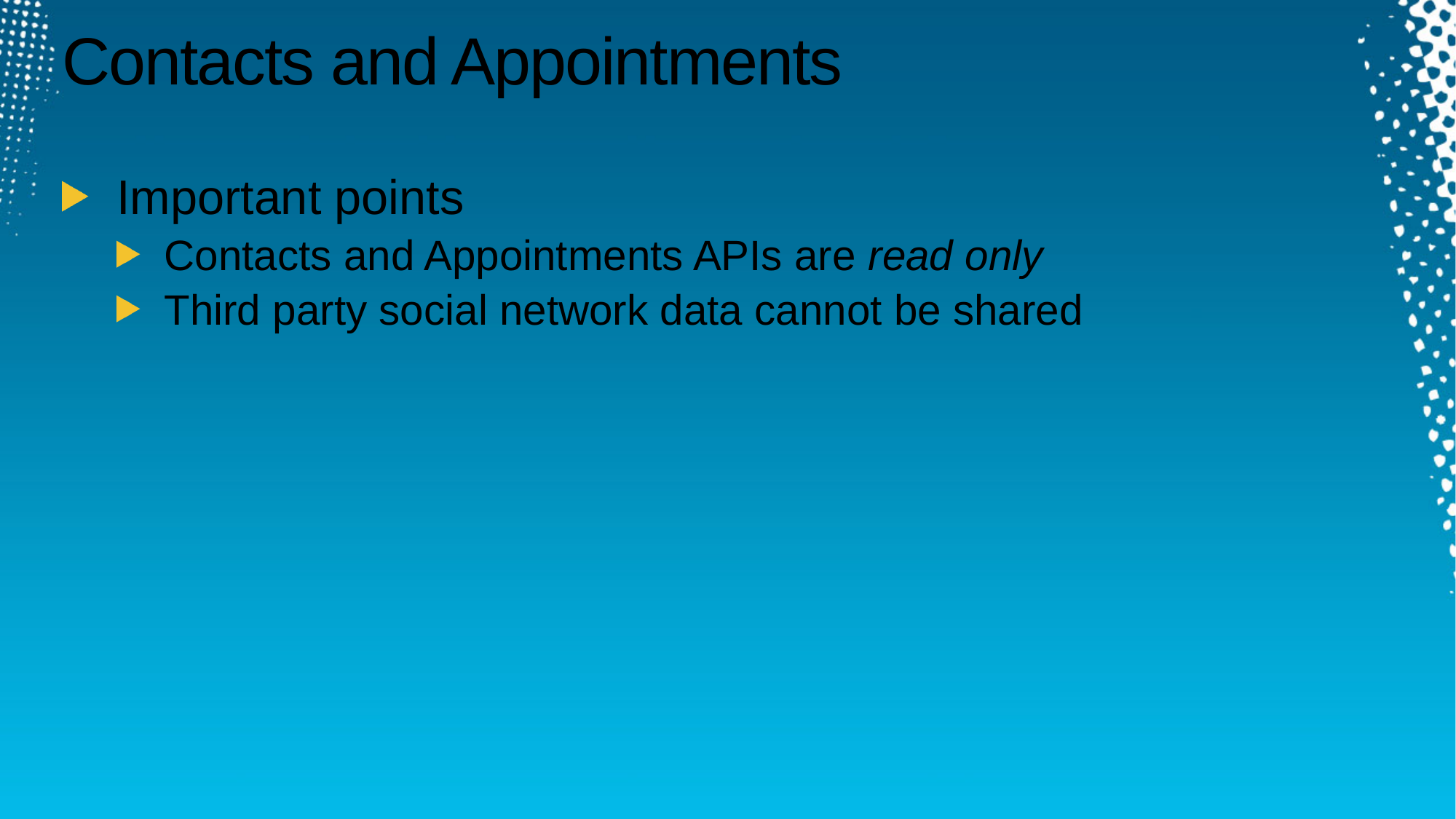

# Contacts and Appointments
Important points
Contacts and Appointments APIs are read only
Third party social network data cannot be shared